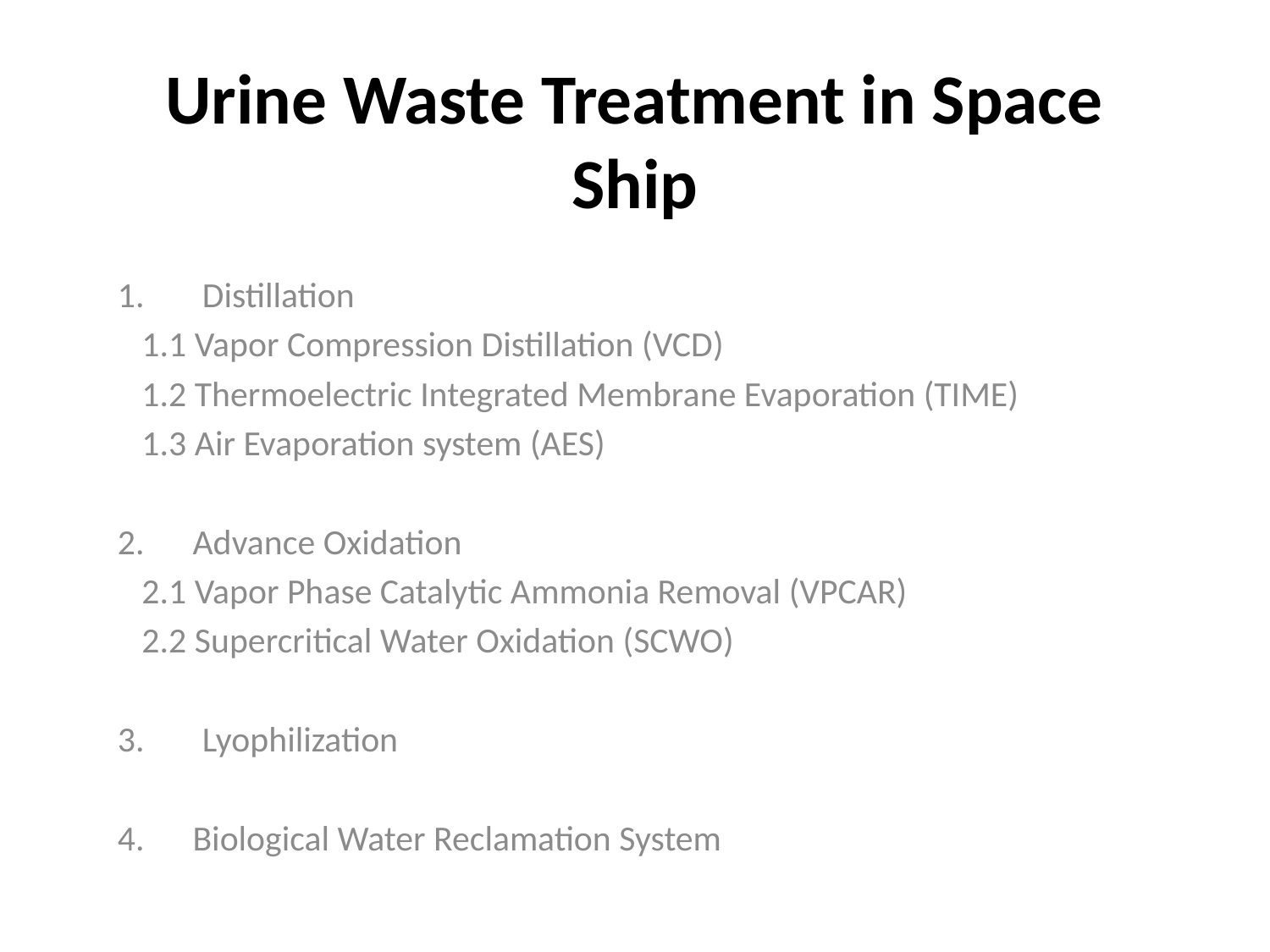

# Urine Waste Treatment in Space Ship
Distillation
   1.1 Vapor Compression Distillation (VCD)
   1.2 Thermoelectric Integrated Membrane Evaporation (TIME)
   1.3 Air Evaporation system (AES)

2.      Advance Oxidation
   2.1 Vapor Phase Catalytic Ammonia Removal (VPCAR)
   2.2 Supercritical Water Oxidation (SCWO)

Lyophilization

4.      Biological Water Reclamation System